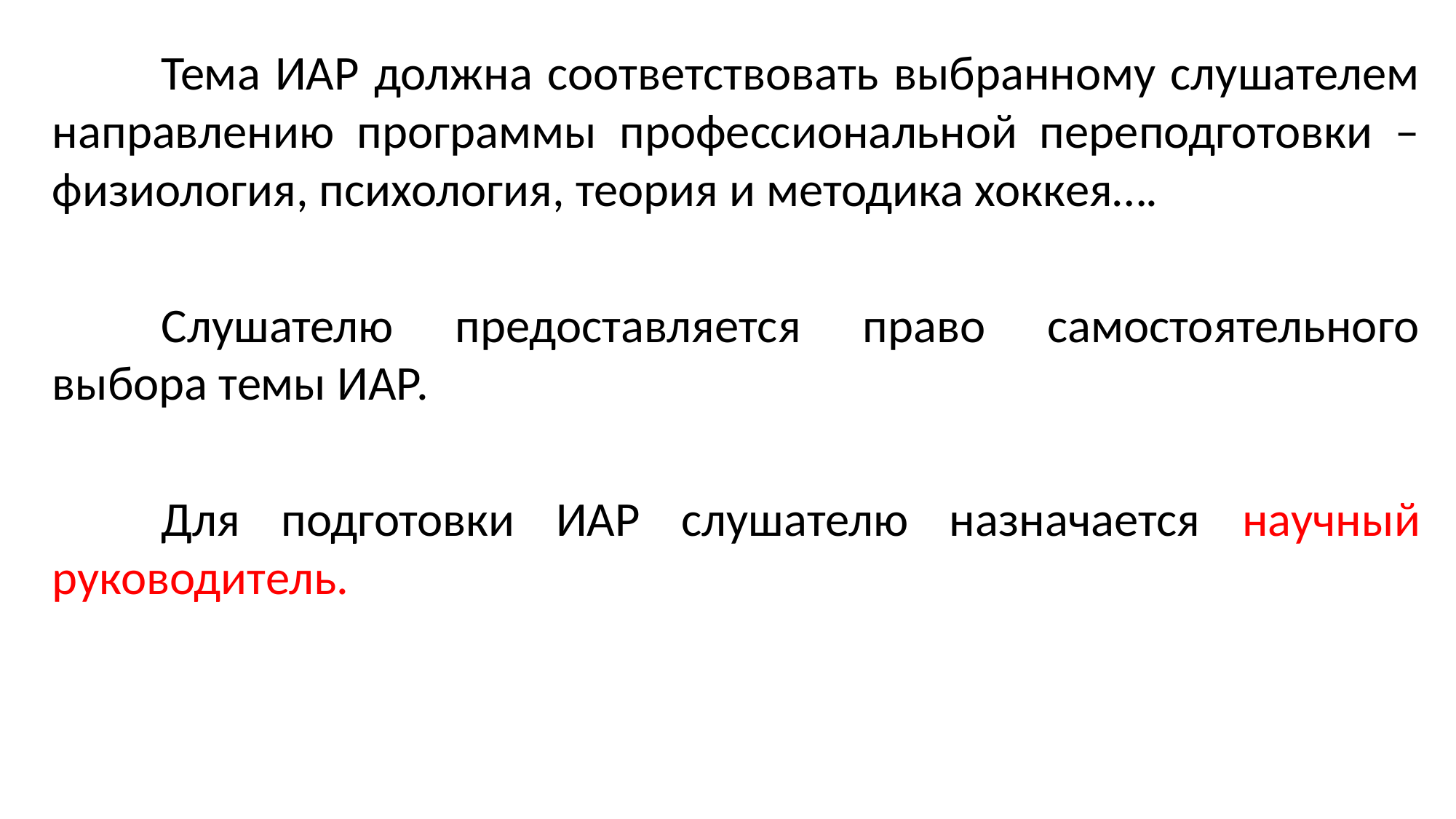

Тема ИАР должна соответствовать выбранному слушателем направлению программы профессиональной переподготовки – физиология, психология, теория и методика хоккея….

	Слушателю предоставляется право самостоятельного выбора темы ИАР.

	Для подготовки ИАР слушателю назначается научный руководитель.

#